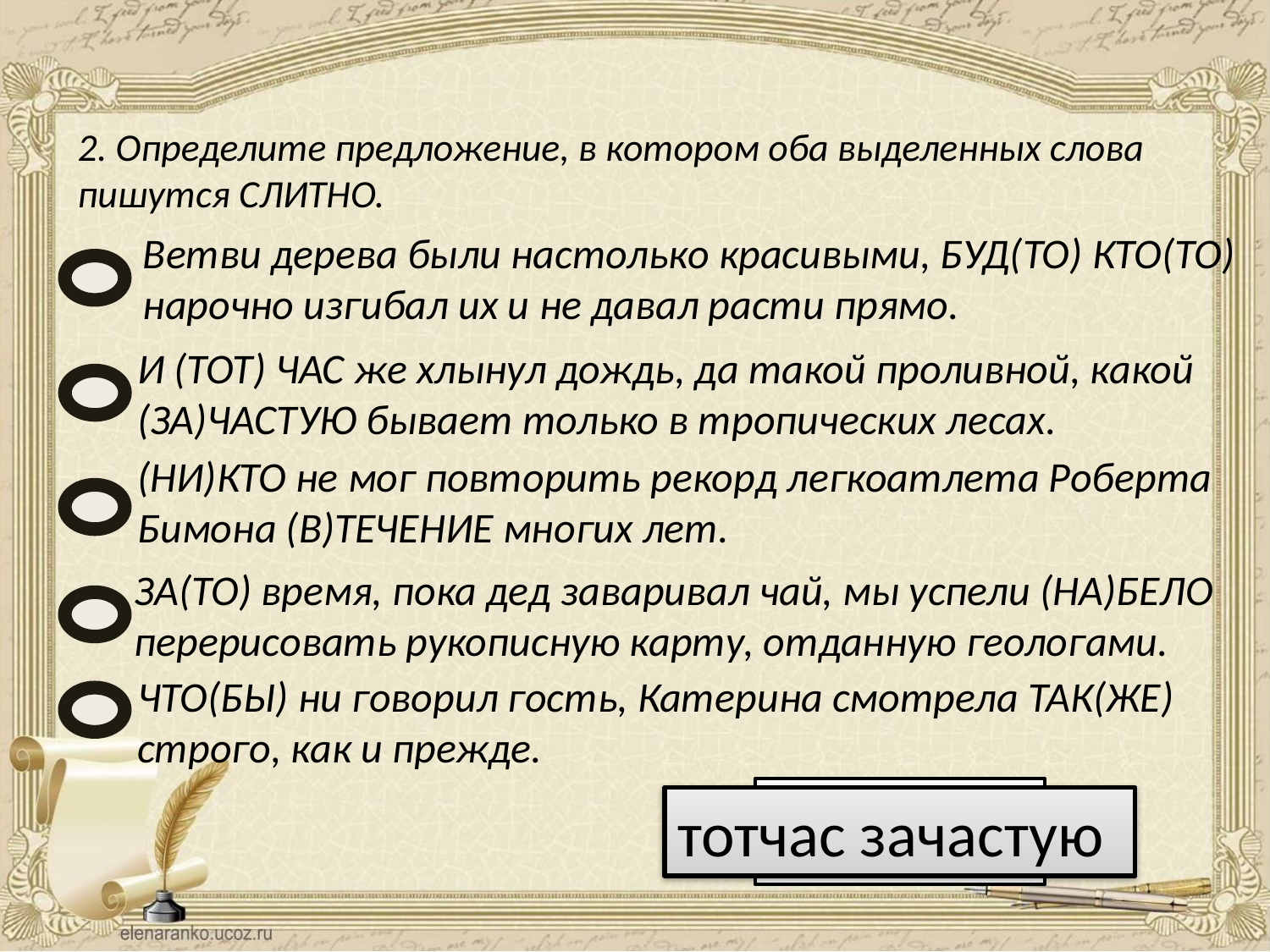

2. Определите предложение, в котором оба выделенных слова пишутся СЛИТНО.
Ветви дерева были настолько красивыми, БУД(ТО) КТО(ТО) нарочно изгибал их и не давал расти прямо.

И (ТОТ) ЧАС же хлынул дождь, да такой проливной, какой (ЗА)ЧАСТУЮ бывает только в тропических лесах.

(НИ)КТО не мог повторить рекорд легкоатлета Роберта Бимона (В)ТЕЧЕНИЕ многих лет.

ЗА(ТО) время, пока дед заваривал чай, мы успели (НА)БЕЛО перерисовать рукописную карту, отданную геологами.

ЧТО(БЫ) ни говорил гость, Катерина смотрела ТАК(ЖЕ) строго, как и прежде.

Ответ
тотчас зачастую